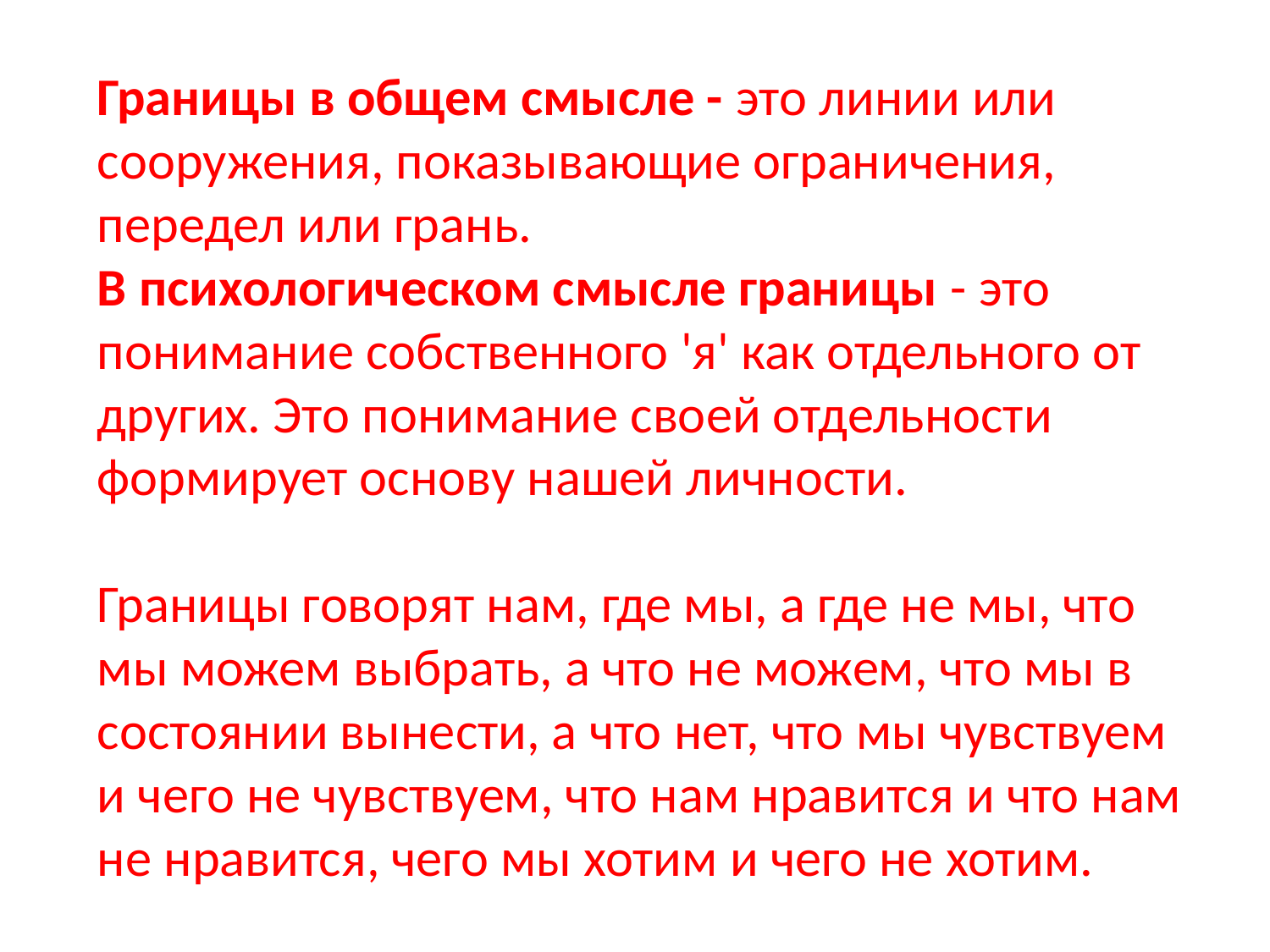

Границы в общем смысле - это линии или сооружения, показывающие ограничения, передел или грань.
В психологическом смысле границы - это понимание собственного 'я' как отдельного от других. Это понимание своей отдельности формирует основу нашей личности.

Границы говорят нам, где мы, а где не мы, что мы можем выбрать, а что не можем, что мы в состоянии вынести, а что нет, что мы чувствуем и чего не чувствуем, что нам нравится и что нам не нравится, чего мы хотим и чего не хотим.